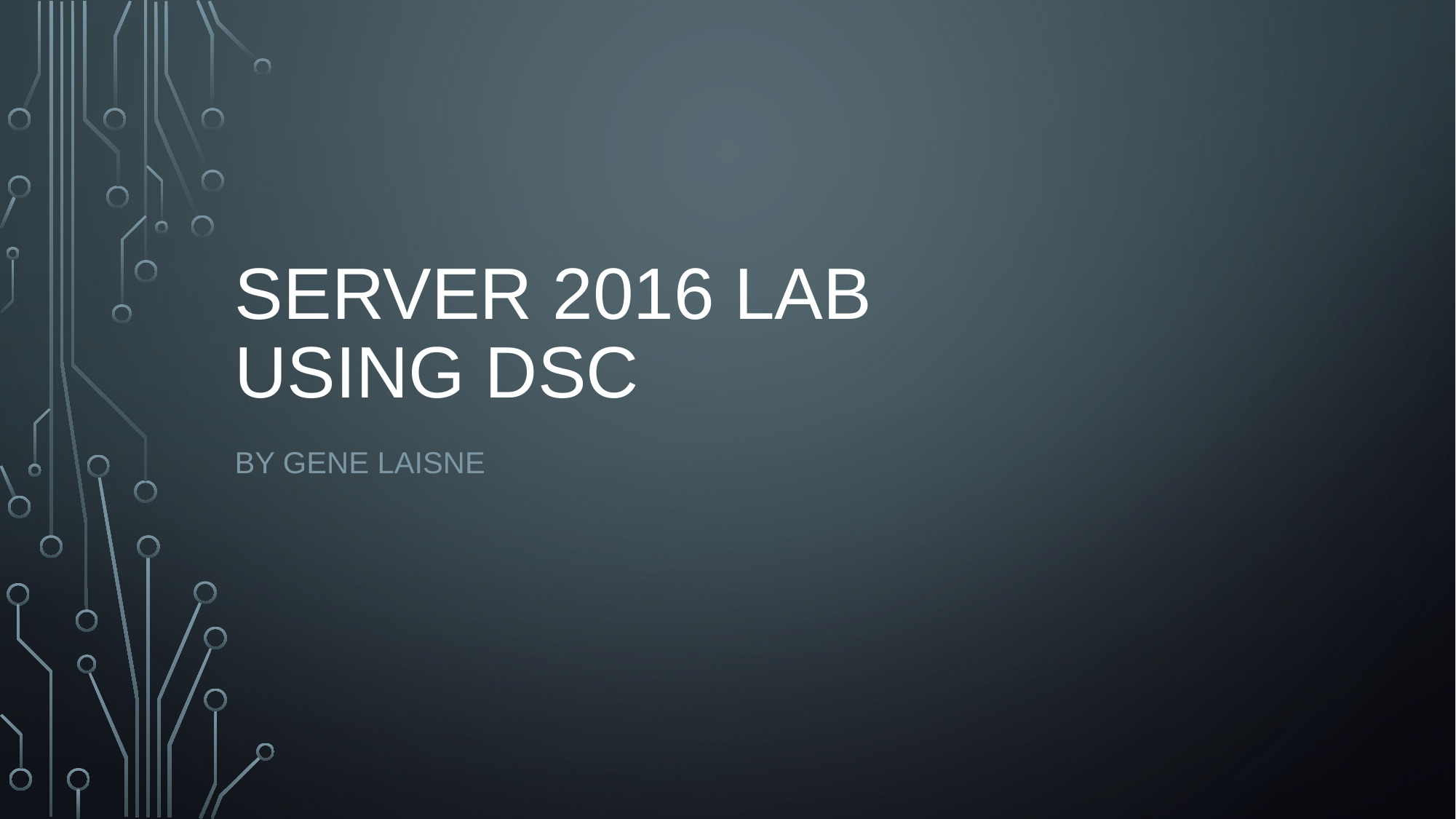

# Server 2016 Lab using DSC
By Gene Laisne